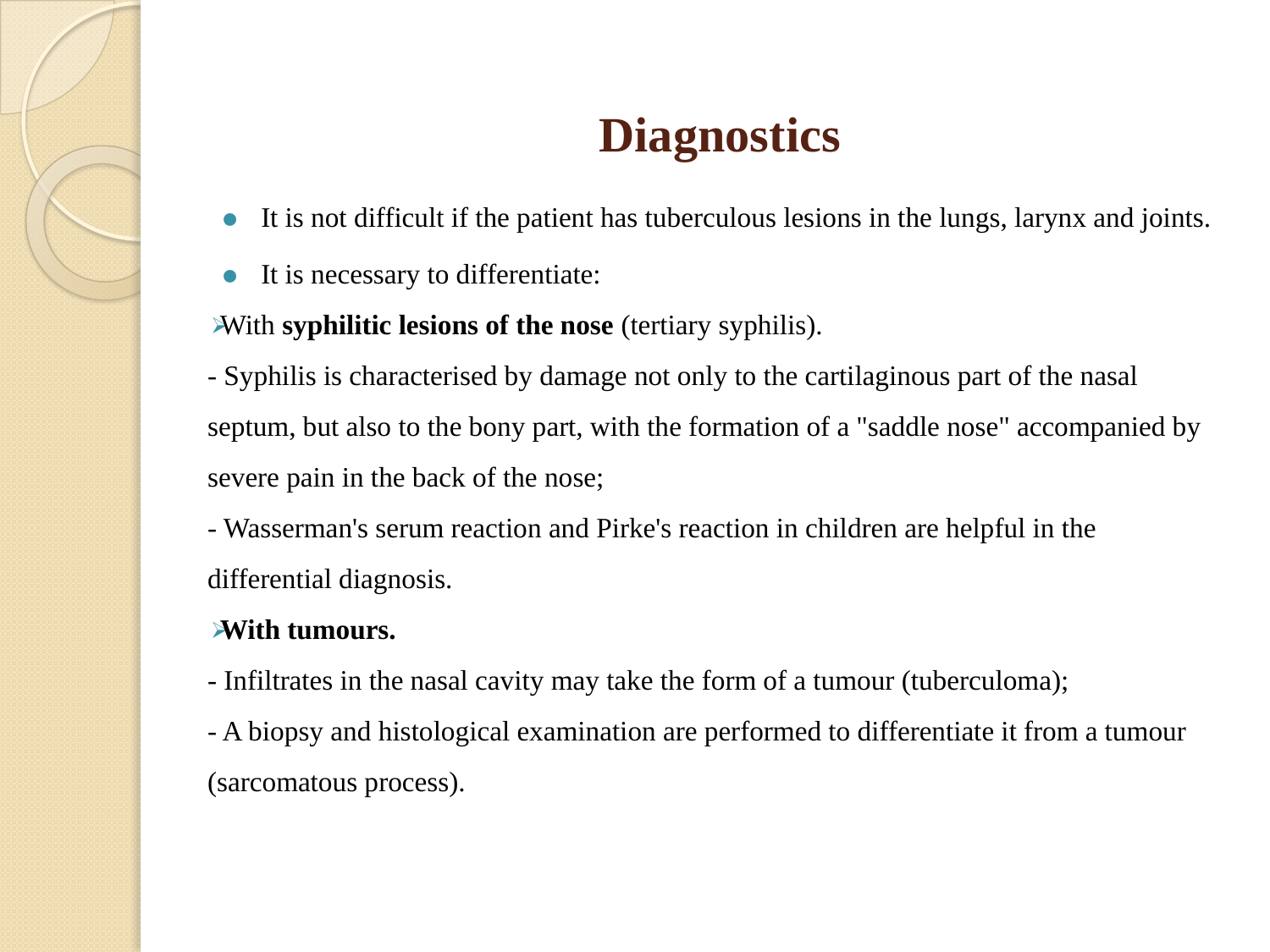

# Diagnostics
It is not difficult if the patient has tuberculous lesions in the lungs, larynx and joints.
It is necessary to differentiate:
With syphilitic lesions of the nose (tertiary syphilis).
- Syphilis is characterised by damage not only to the cartilaginous part of the nasal septum, but also to the bony part, with the formation of a "saddle nose" accompanied by severe pain in the back of the nose;
- Wasserman's serum reaction and Pirke's reaction in children are helpful in the differential diagnosis.
With tumours.
- Infiltrates in the nasal cavity may take the form of a tumour (tuberculoma);
- A biopsy and histological examination are performed to differentiate it from a tumour (sarcomatous process).